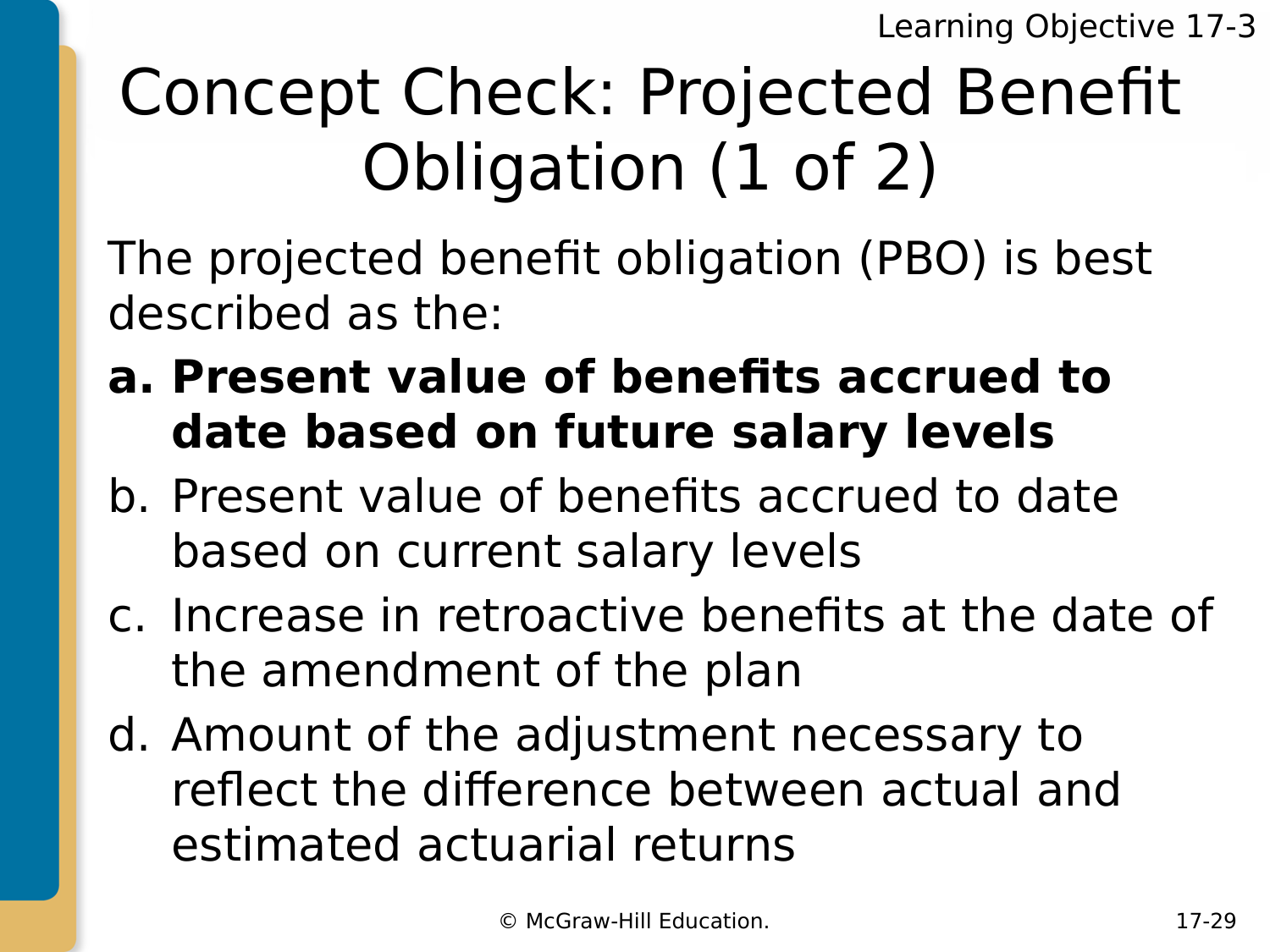

Learning Objective 17-3
# Concept Check: Projected Benefit Obligation (1 of 2)
The projected benefit obligation (PBO) is best described as the:
Present value of benefits accrued to date based on future salary levels
Present value of benefits accrued to date based on current salary levels
Increase in retroactive benefits at the date of the amendment of the plan
Amount of the adjustment necessary to reflect the difference between actual and estimated actuarial returns